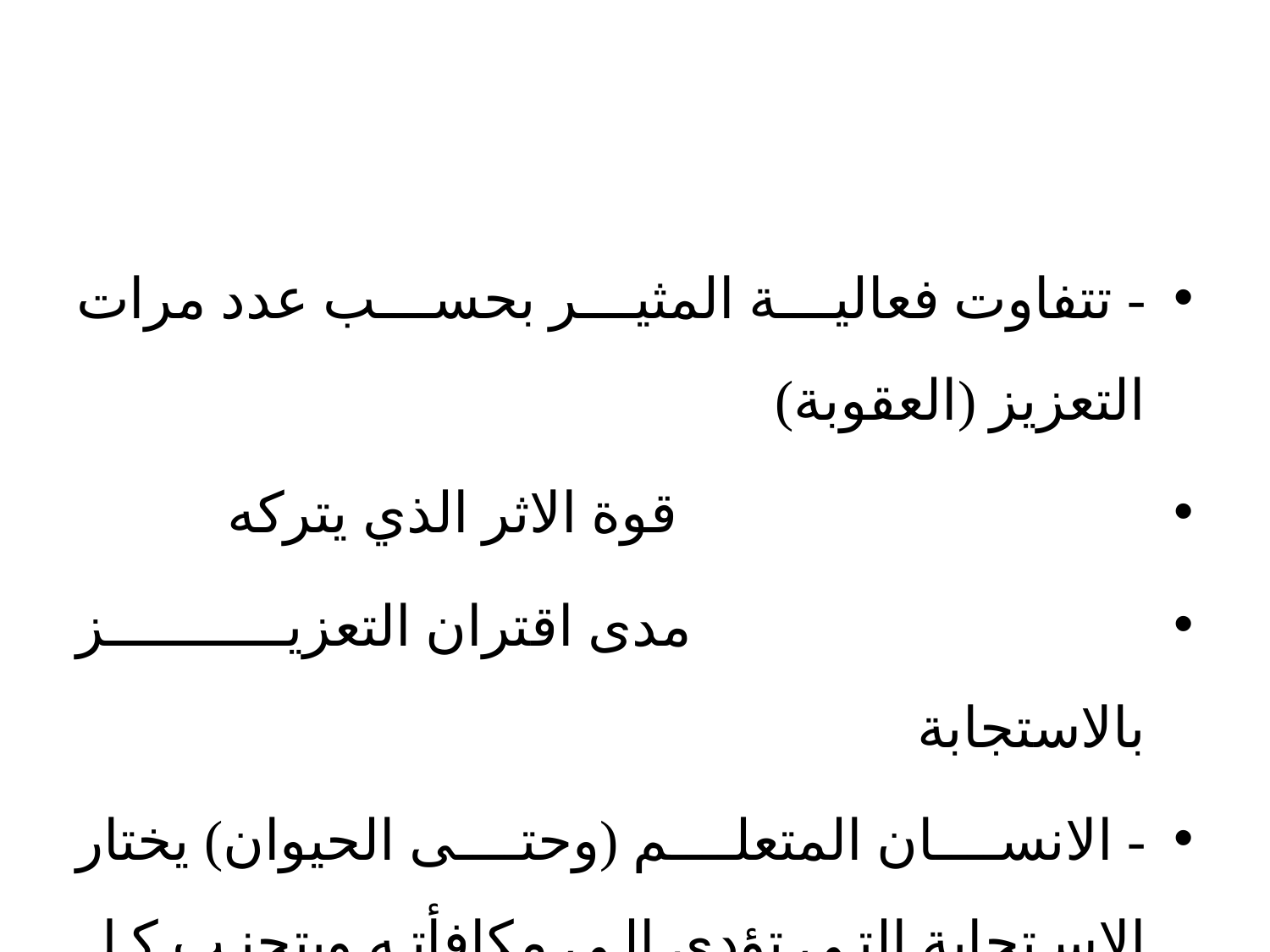

- تتفاوت فعالية المثير بحسب عدد مرات التعزيز (العقوبة)
                                 قوة الاثر الذي يتركه
                                مدى اقتران التعزيز بالاستجابة
- الانسان المتعلم (وحتى الحيوان) يختار الاستجابة التي تؤدي الى مكافأته ويتجنب كل التي تحبطه.